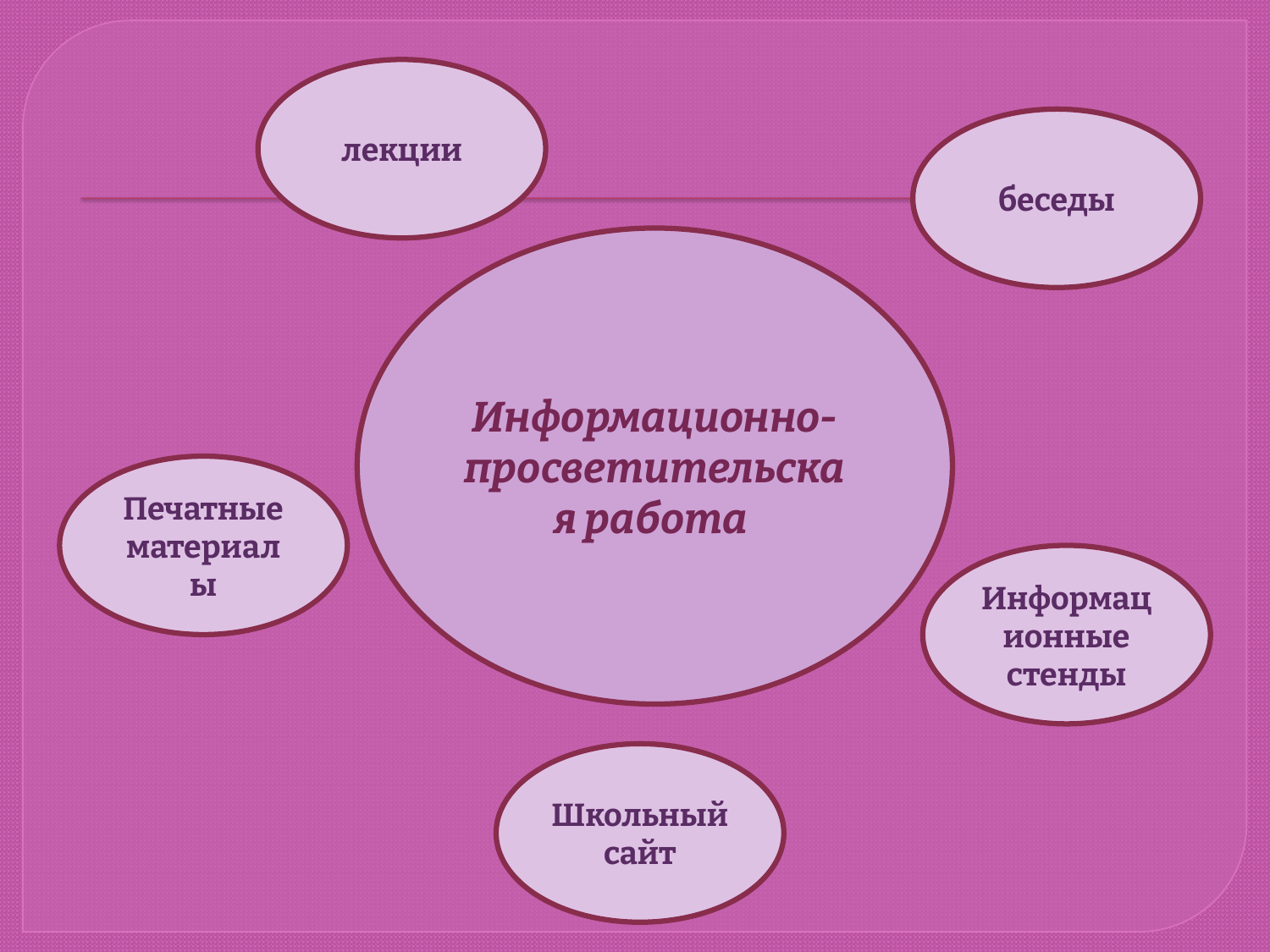

лекции
беседы
Информационно-просветительская работа
Печатные материалы
Информационные стенды
Школьный сайт